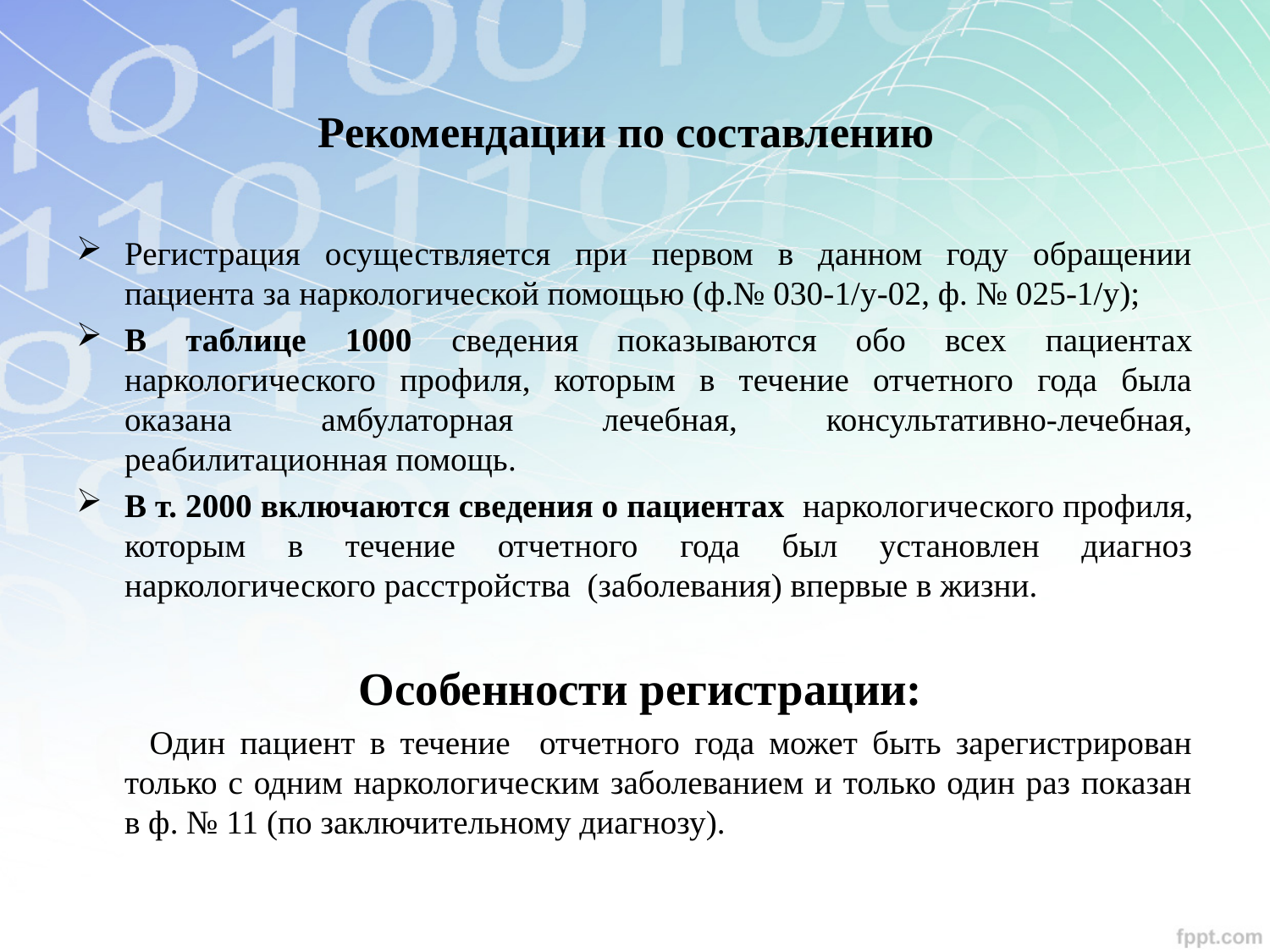

# Рекомендации по составлению
Регистрация осуществляется при первом в данном году обращении пациента за наркологической помощью (ф.№ 030-1/у-02, ф. № 025-1/у);
В таблице 1000 сведения показываются обо всех пациентах наркологического профиля, которым в течение отчетного года была оказана амбулаторная лечебная, консультативно-лечебная, реабилитационная помощь.
В т. 2000 включаются сведения о пациентах  наркологического профиля, которым в течение отчетного года был установлен диагноз наркологического расстройства  (заболевания) впервые в жизни.

 Особенности регистрации:
     Один пациент в течение  отчетного года может быть зарегистрирован только с одним наркологическим заболеванием и только один раз показан в ф. № 11 (по заключительному диагнозу).